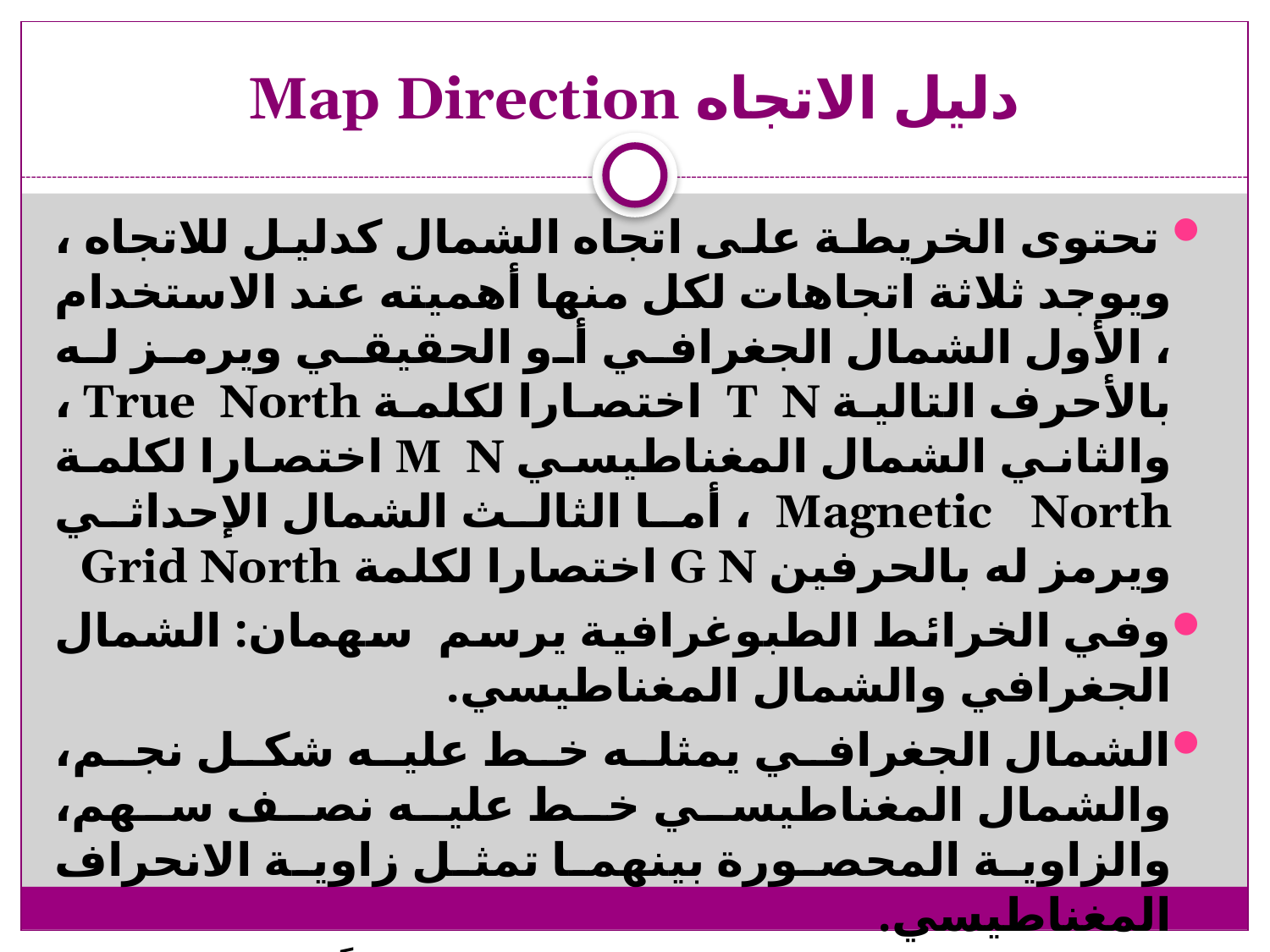

# دليل الاتجاه Map Direction
 تحتوى الخريطة على اتجاه الشمال كدليل للاتجاه ، ويوجد ثلاثة اتجاهات لكل منها أهميته عند الاستخدام ، الأول الشمال الجغرافي أو الحقيقي ويرمز له بالأحرف التالية T N  اختصارا لكلمة True North ، والثاني الشمال المغناطيسي M N اختصارا لكلمة Magnetic North  ، أما الثالث الشمال الإحداثي ويرمز له بالحرفين G N اختصارا لكلمة Grid North
وفي الخرائط الطبوغرافية يرسم  سهمان: الشمال الجغرافي والشمال المغناطيسي.
الشمال الجغرافي يمثله خط عليه شكل نجم، والشمال المغناطيسي خط عليه نصف سهم، والزاوية المحصورة بينهما تمثل زاوية الانحراف المغناطيسي.
وعادة ترسم  الخرائط  موجهة تلقائياً نحو الشمال الجغرافي، وينصفها خط الطول الأوسط والتي يمثل الشمال الإحداثي.